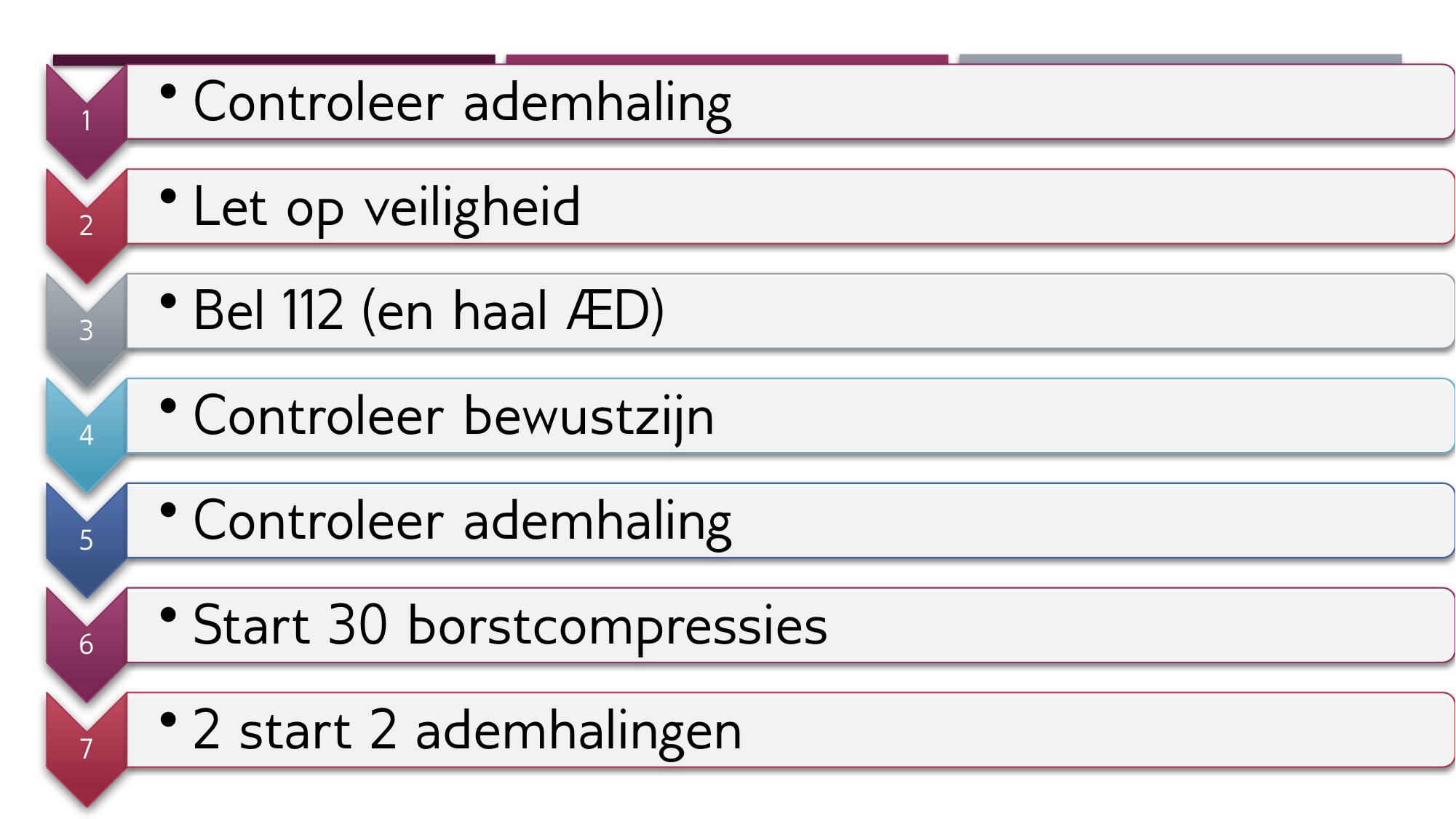

1
Controleer ademhaling
2
Let op veiligheid
3
Bel 112 (en haal AED)
4
Controleer bewustzijn
5
Controleer ademhaling
6
Start 30 borstcompressies
7
2 start 2 ademhalingen
Wat is de juiste volgorde?